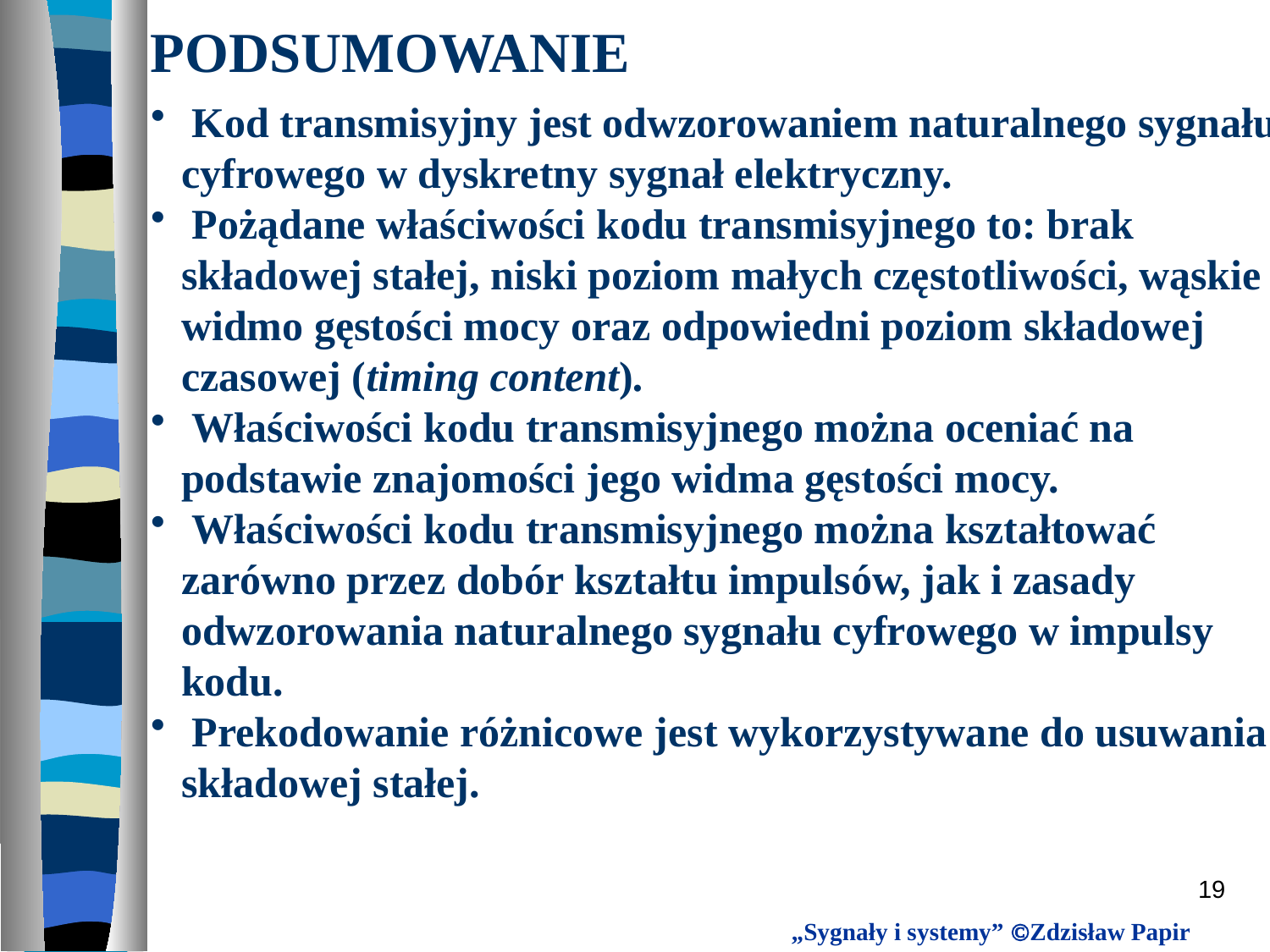

# PODSUMOWANIE
 Kod transmisyjny jest odwzorowaniem naturalnego sygnału
cyfrowego w dyskretny sygnał elektryczny.
 Pożądane właściwości kodu transmisyjnego to: brak
składowej stałej, niski poziom małych częstotliwości, wąskie
widmo gęstości mocy oraz odpowiedni poziom składowej
czasowej (timing content).
 Właściwości kodu transmisyjnego można oceniać na
podstawie znajomości jego widma gęstości mocy.
 Właściwości kodu transmisyjnego można kształtować
zarówno przez dobór kształtu impulsów, jak i zasady
odwzorowania naturalnego sygnału cyfrowego w impulsy
kodu.
 Prekodowanie różnicowe jest wykorzystywane do usuwania
składowej stałej.
19
„Sygnały i systemy” ©Zdzisław Papir